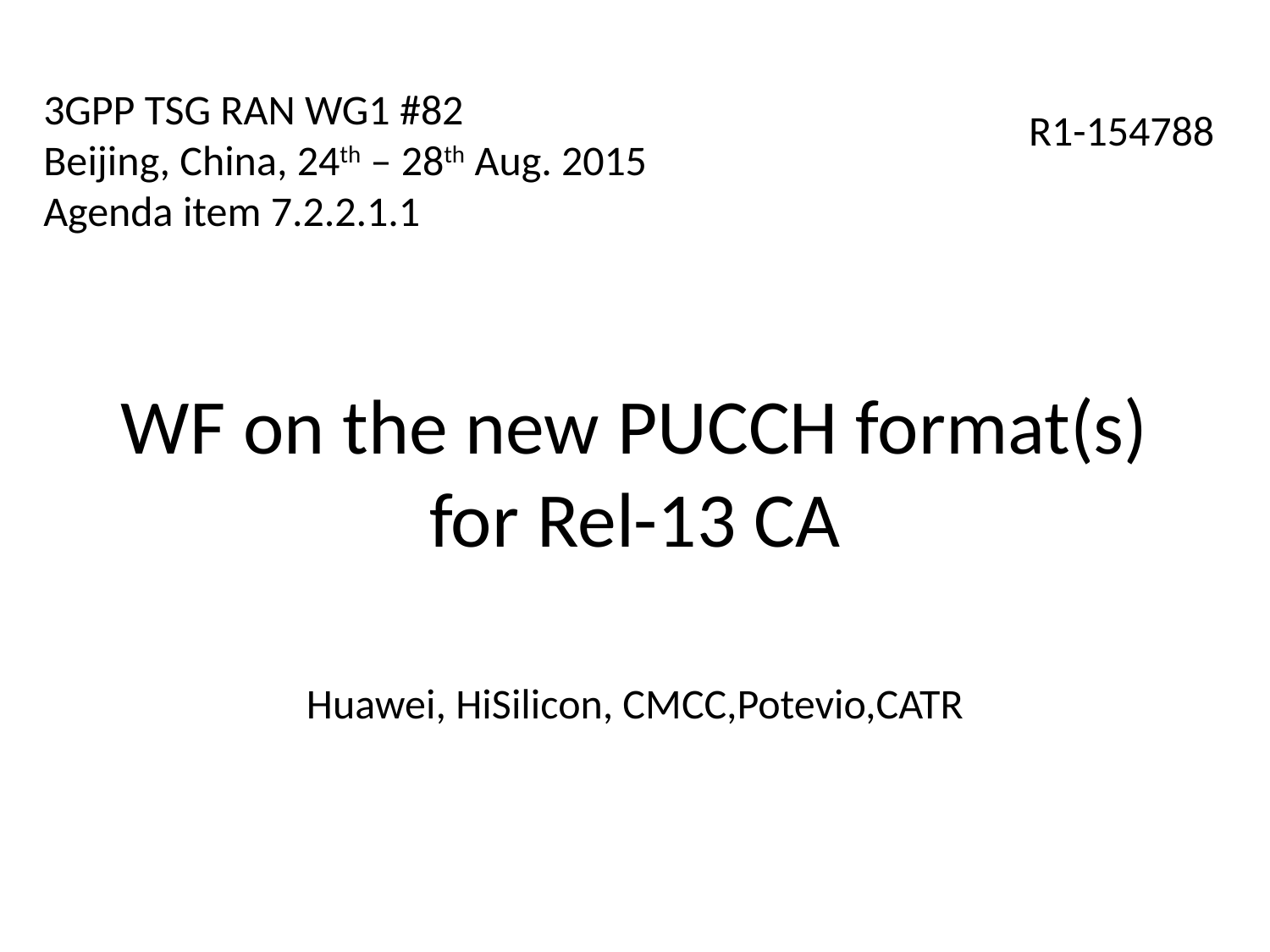

3GPP TSG RAN WG1 #82
Beijing, China, 24th – 28th Aug. 2015
Agenda item 7.2.2.1.1
R1-154788
WF on the new PUCCH format(s) for Rel-13 CA
Huawei, HiSilicon, CMCC,Potevio,CATR